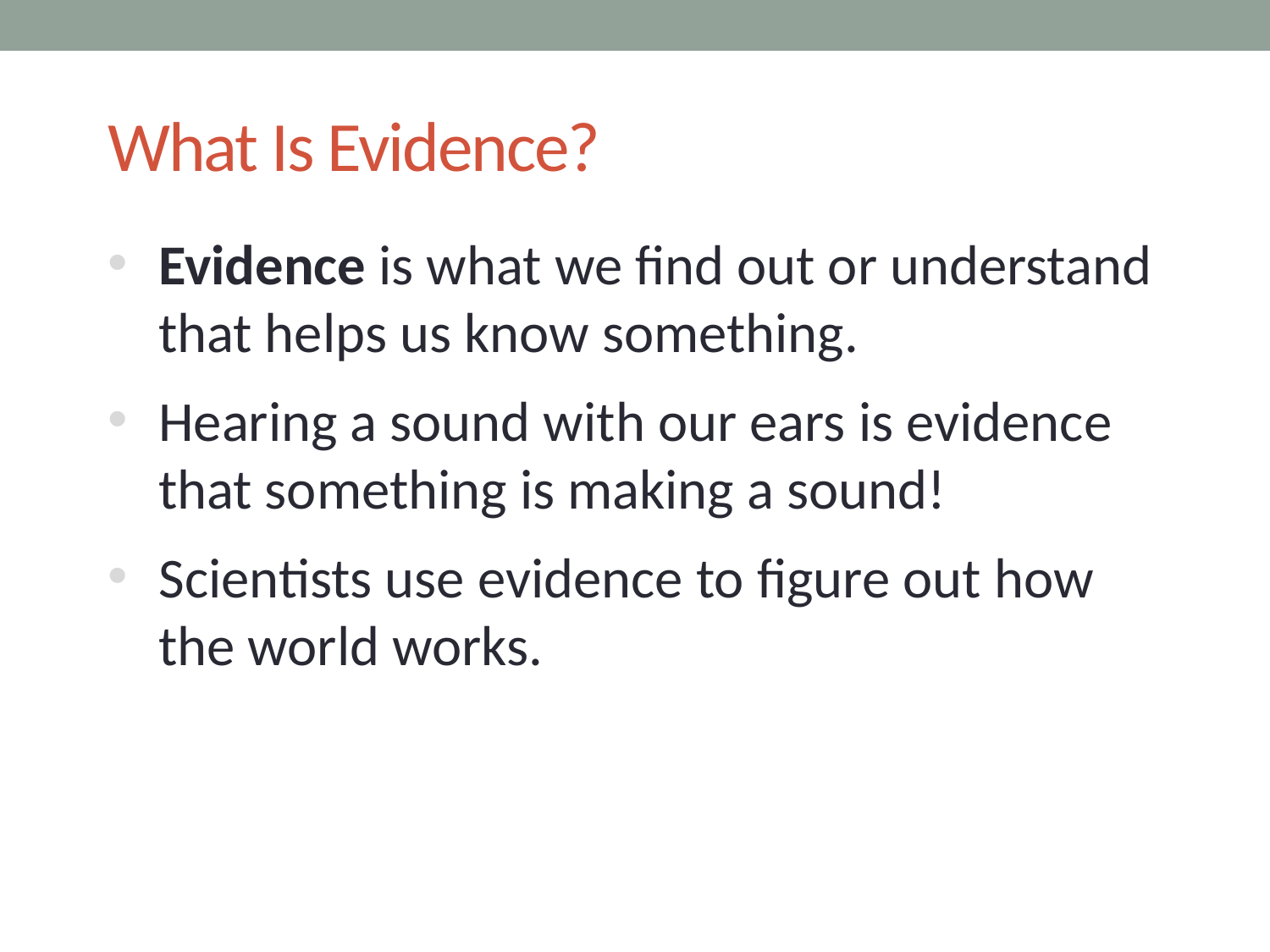

# What Is Evidence?

Evidence is what we find out or understand that helps us know something.
Hearing a sound with our ears is evidence that something is making a sound!
Scientists use evidence to figure out how the world works.